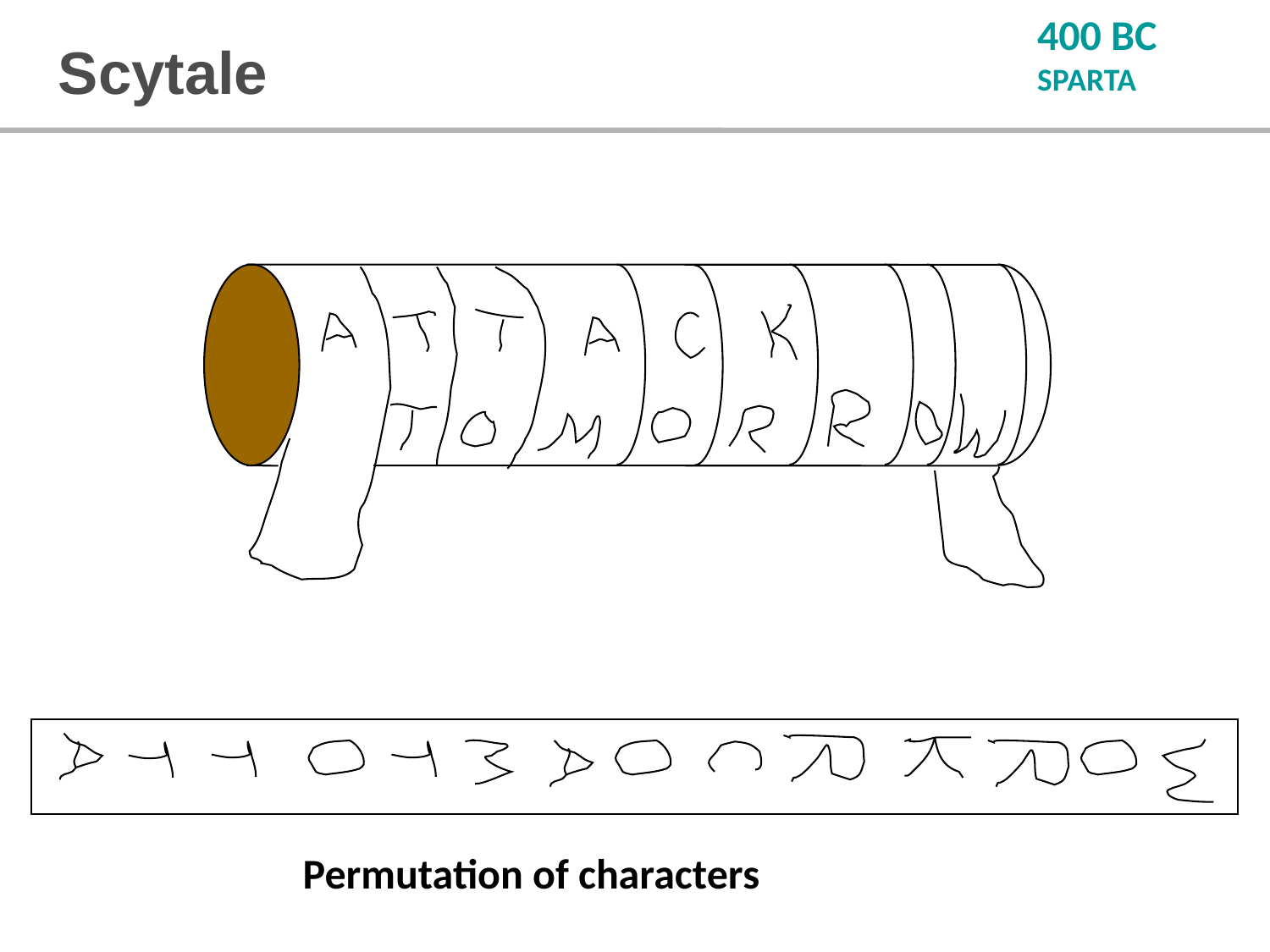

400 BC
SPARTA
# Scytale

Permutation of characters